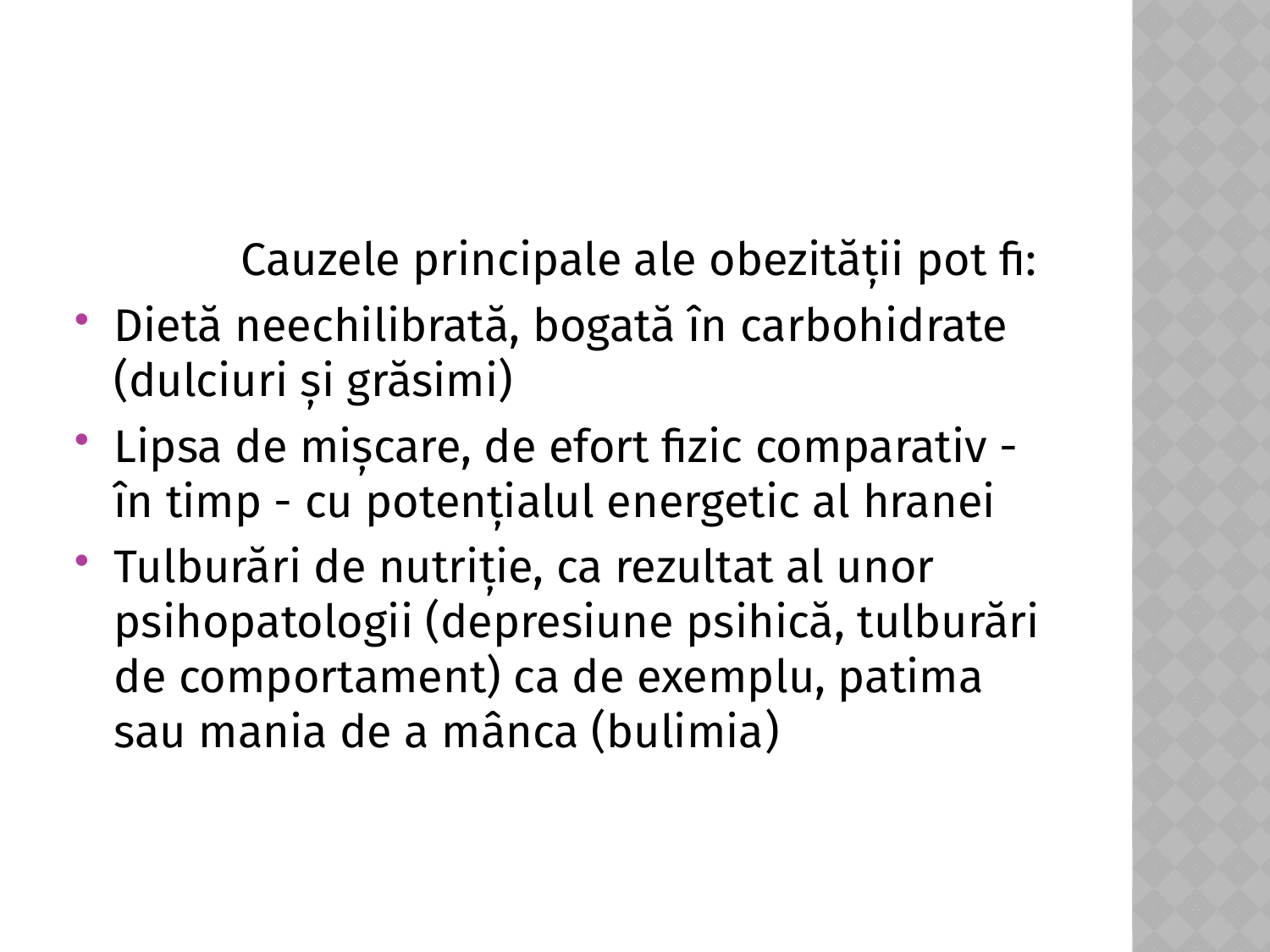

Cauzele principale ale obezității pot fi:
Dietă neechilibrată, bogată în carbohidrate (dulciuri și grăsimi)
Lipsa de mișcare, de efort fizic comparativ - în timp - cu potențialul energetic al hranei
Tulburări de nutriție, ca rezultat al unor psihopatologii (depresiune psihică, tulburări de comportament) ca de exemplu, patima sau mania de a mânca (bulimia)